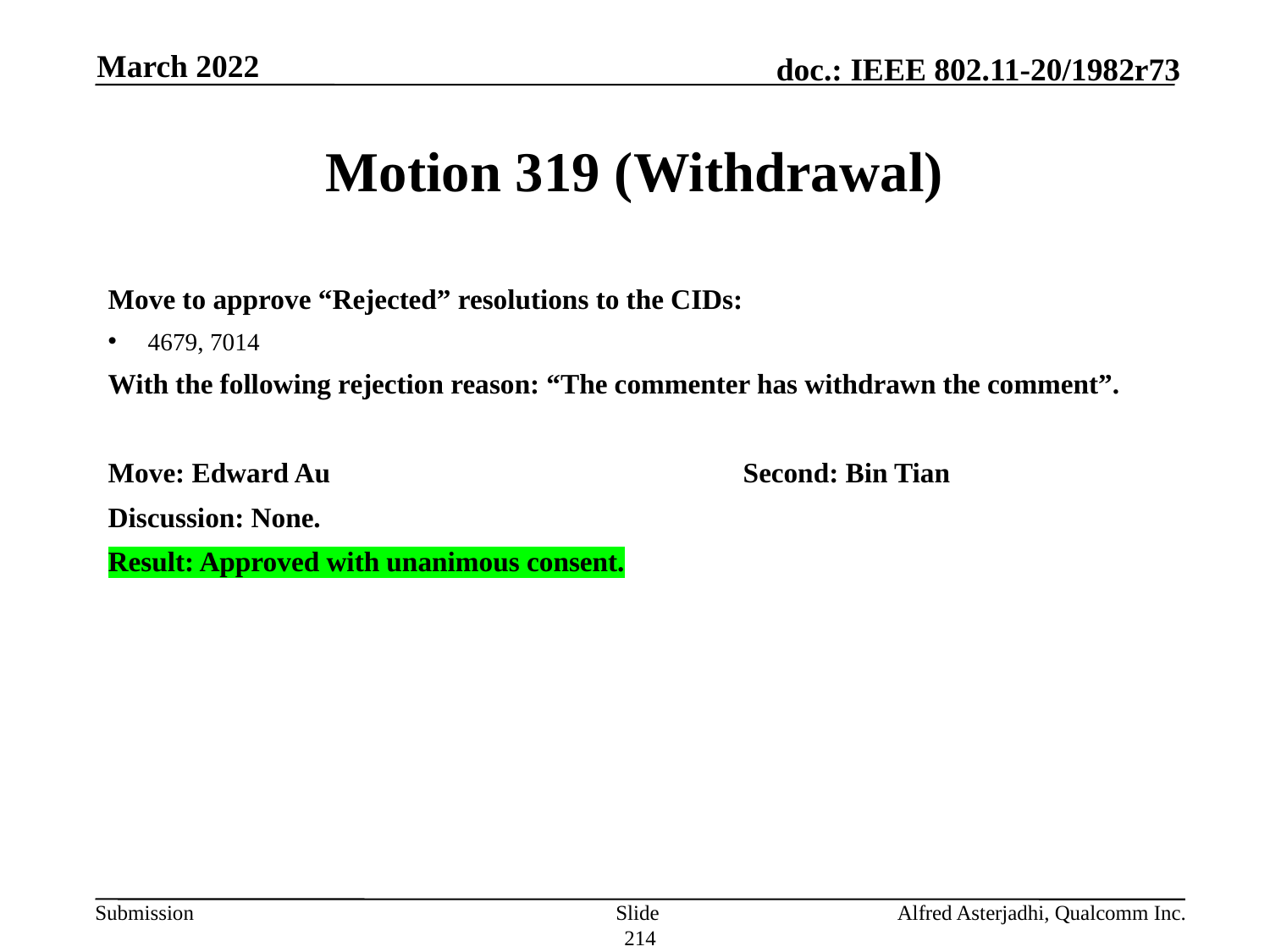

March 2022
# Motion 319 (Withdrawal)
Move to approve “Rejected” resolutions to the CIDs:
4679, 7014
With the following rejection reason: “The commenter has withdrawn the comment”.

Move: Edward Au				Second: Bin Tian
Discussion: None.
Result: Approved with unanimous consent.

Slide 214
Alfred Asterjadhi, Qualcomm Inc.